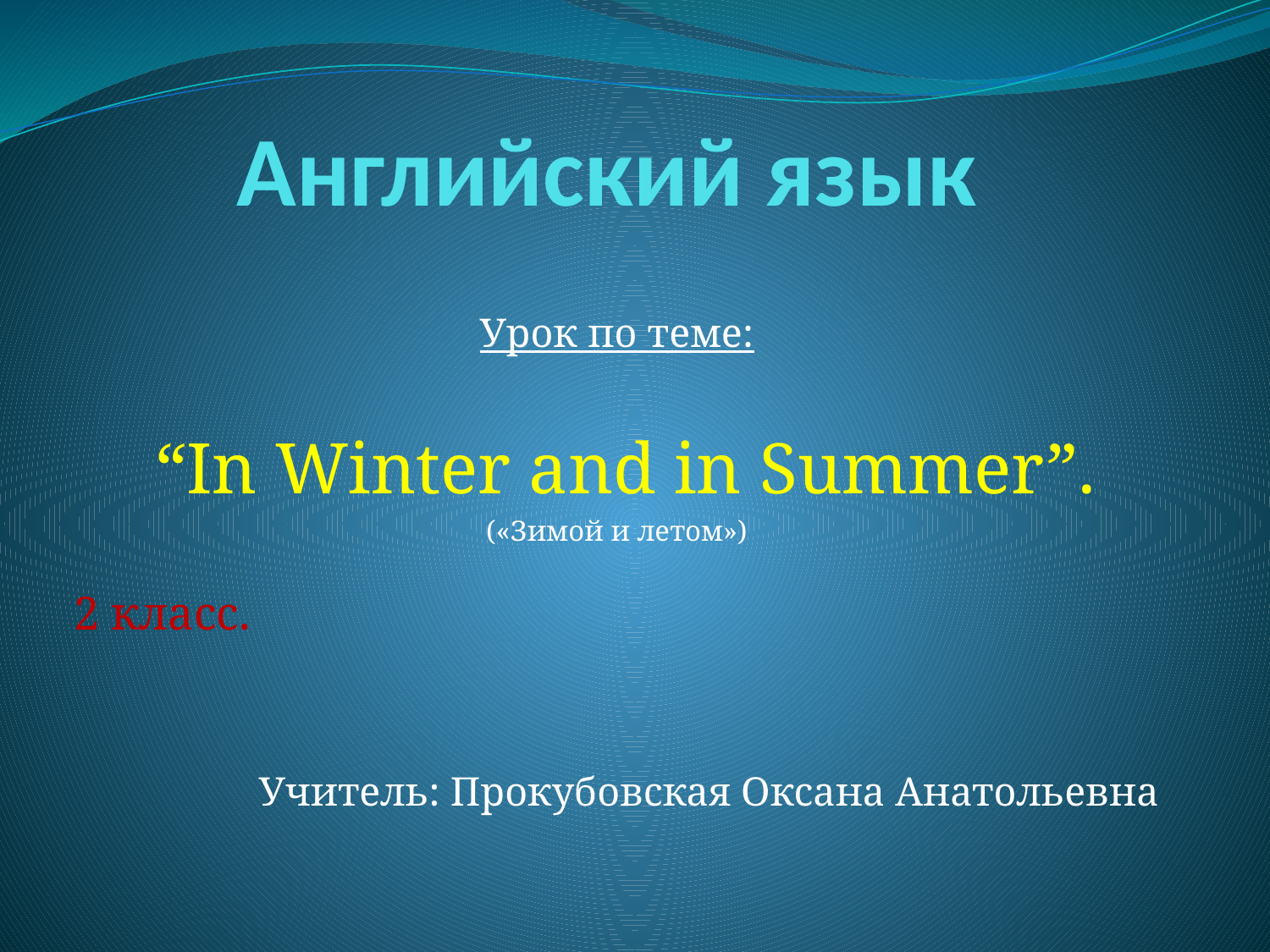

# Английский язык

Урок по теме:

 “In Winter and in Summer”.
(«Зимой и летом»)

2 класс.

Учитель: Прокубовская Оксана Анатольевна